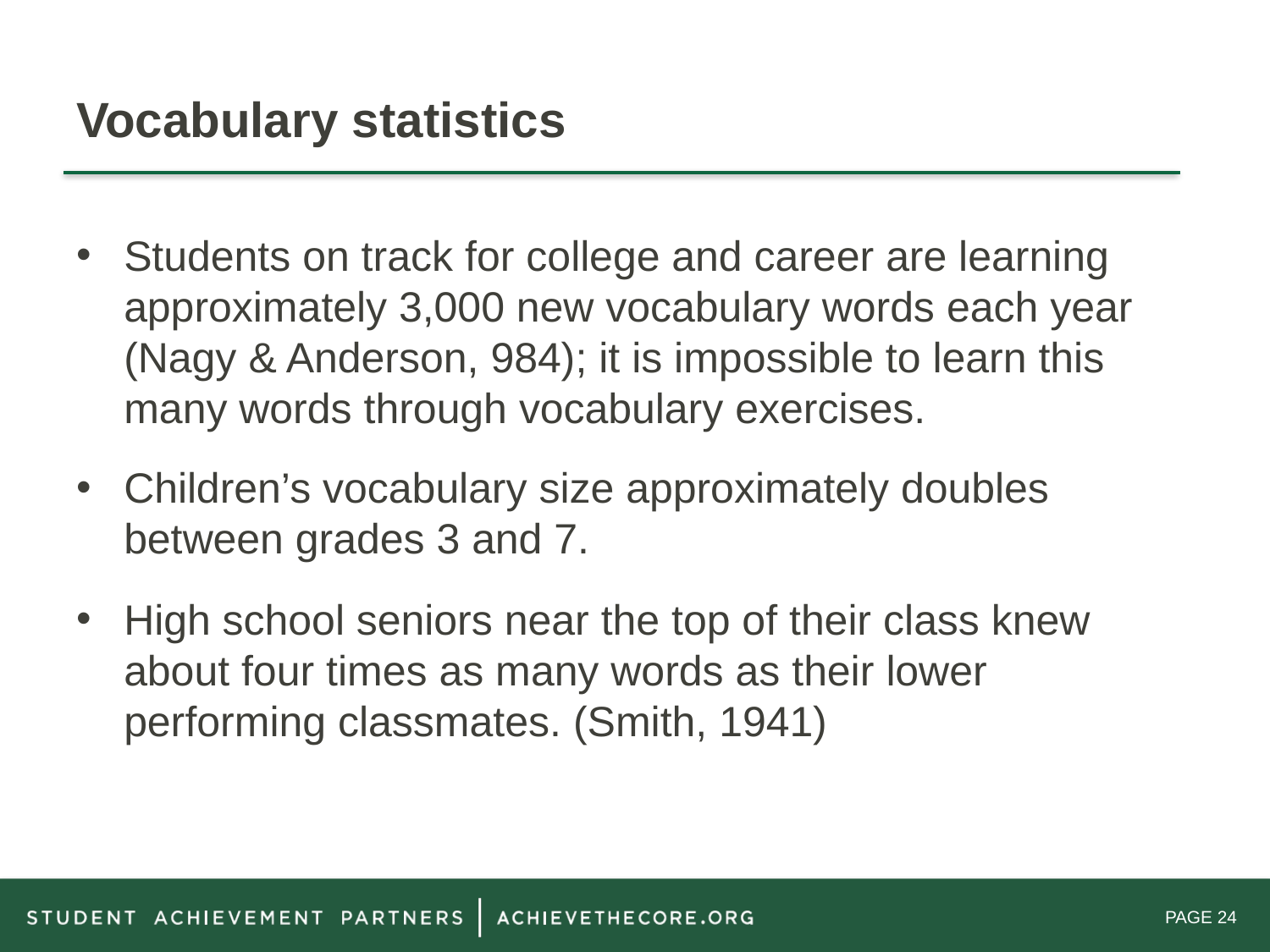

# Vocabulary statistics
Students on track for college and career are learning approximately 3,000 new vocabulary words each year (Nagy & Anderson, 984); it is impossible to learn this many words through vocabulary exercises.
Children’s vocabulary size approximately doubles between grades 3 and 7.
High school seniors near the top of their class knew about four times as many words as their lower performing classmates. (Smith, 1941)